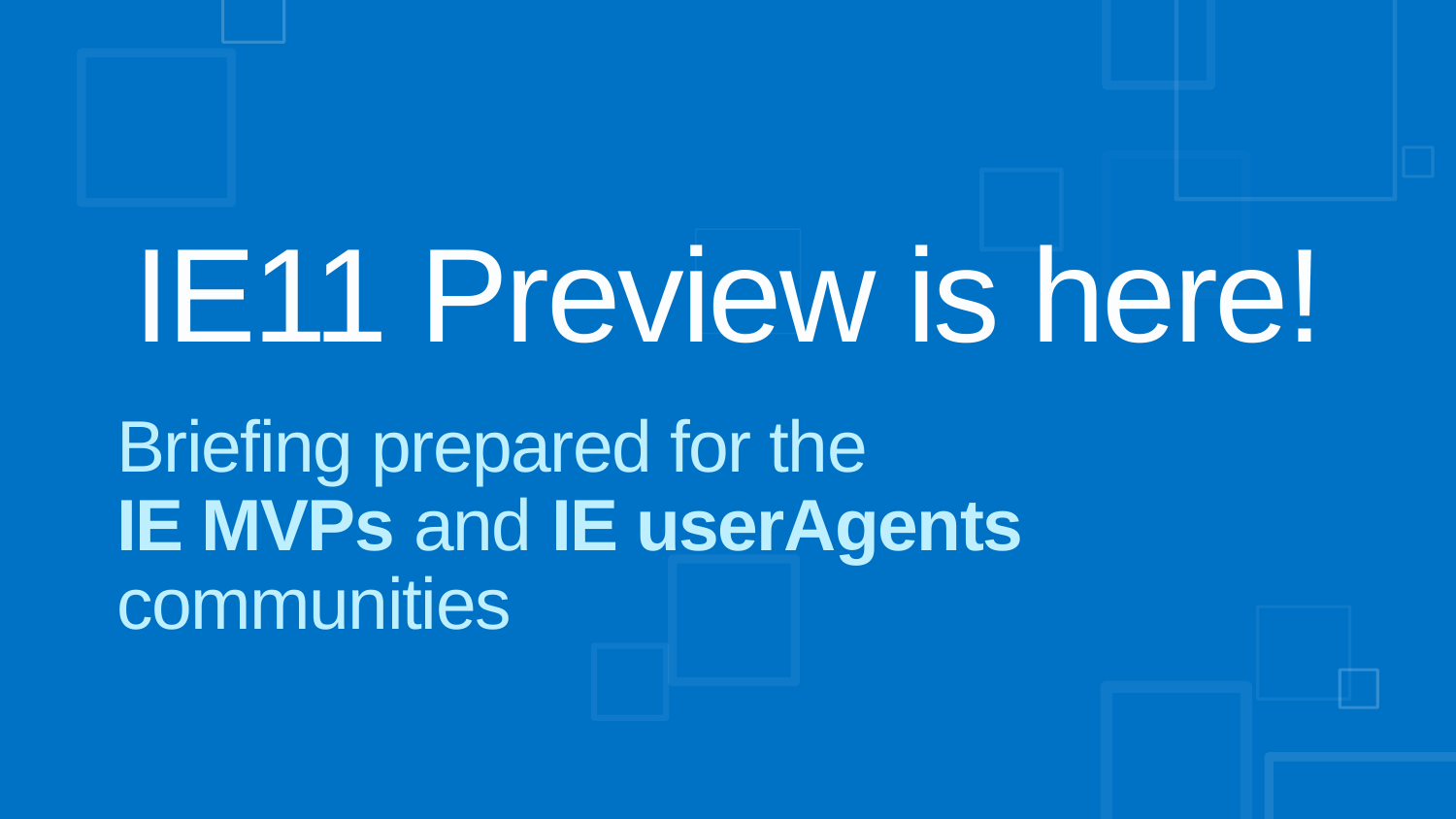

# IE11 Preview is here!
Briefing prepared for the
IE MVPs and IE userAgents communities